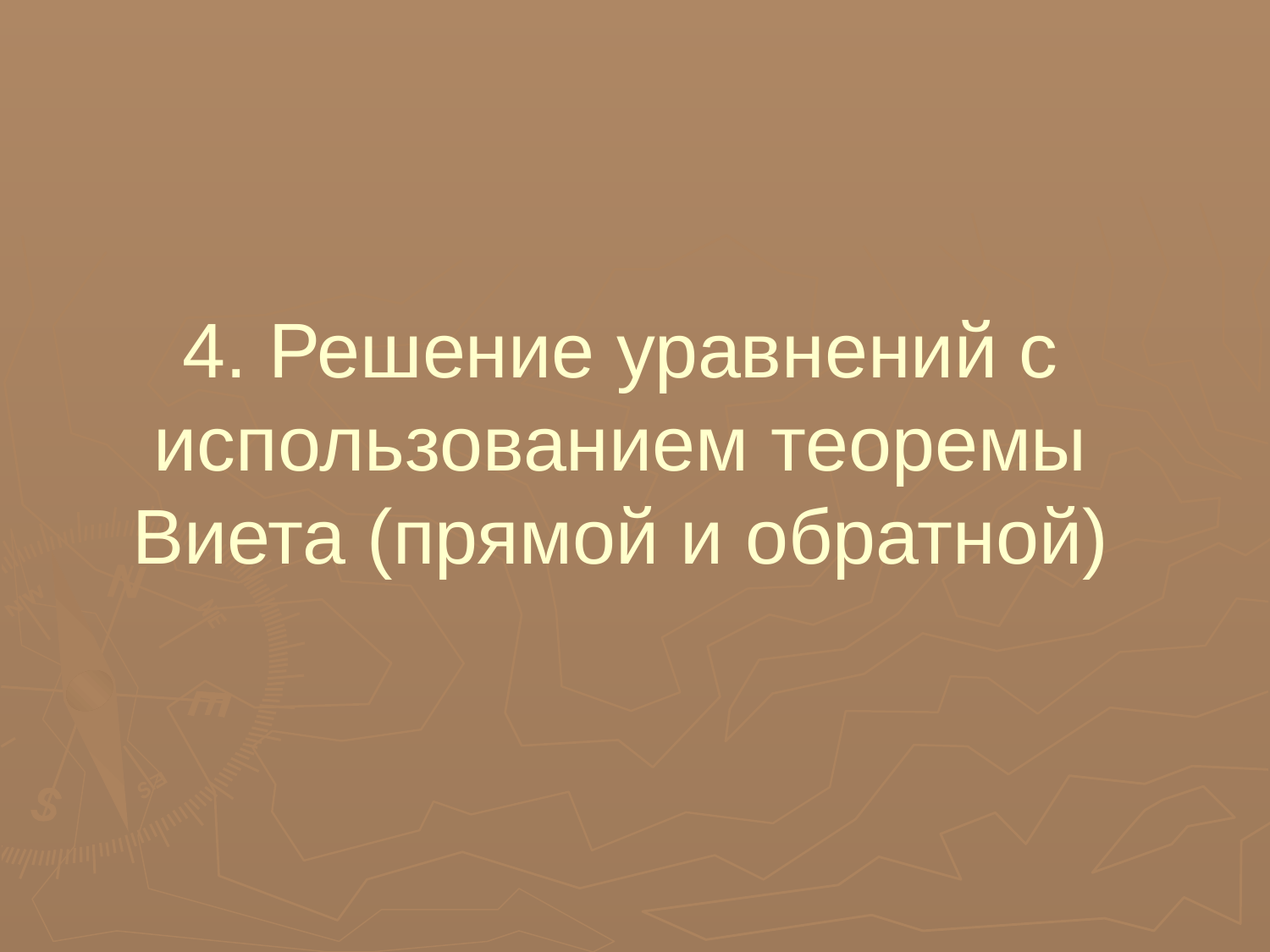

# 4. Решение уравнений с использованием теоремы Виета (прямой и обратной)